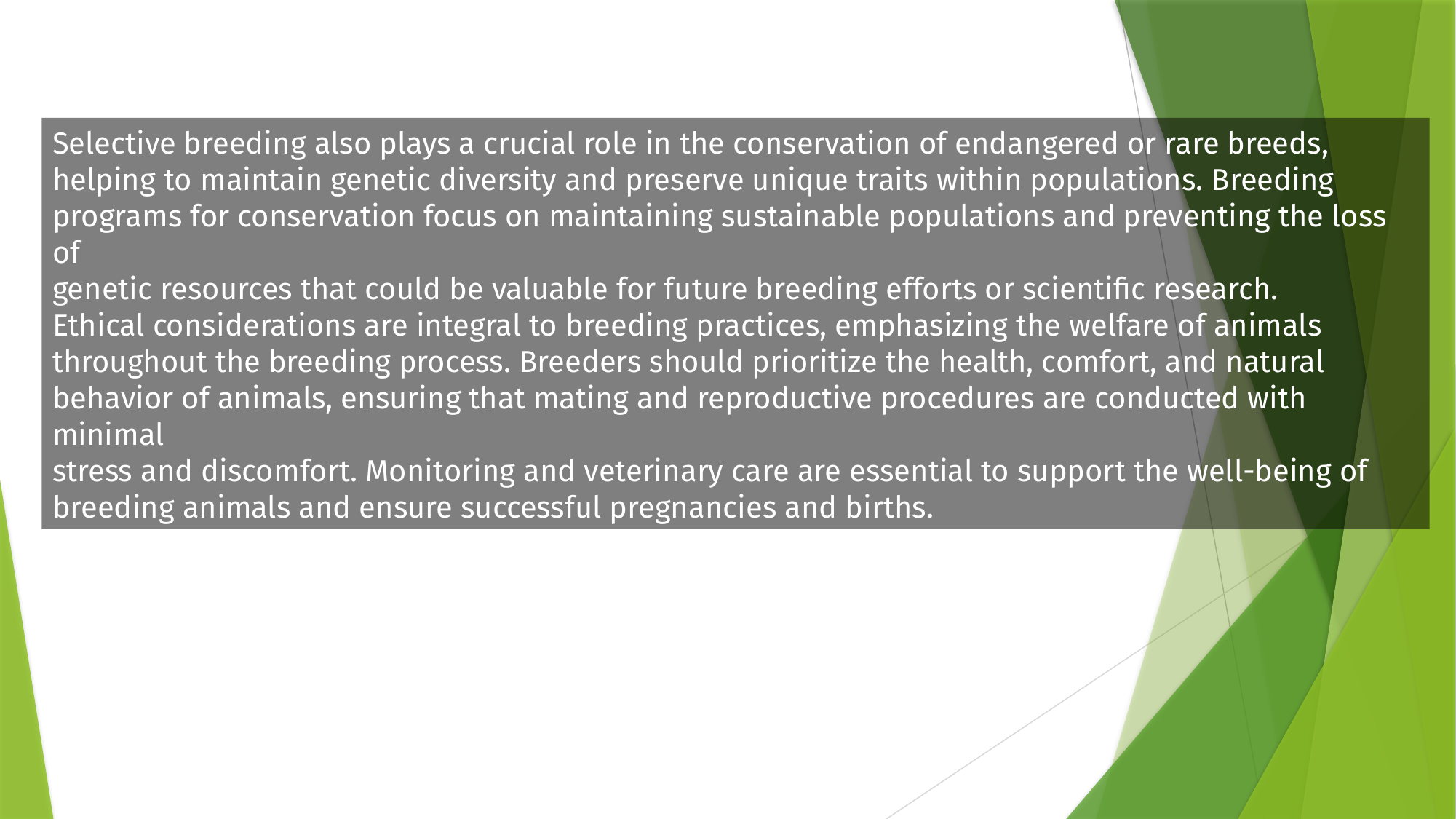

Selective breeding also plays a crucial role in the conservation of endangered or rare breeds,
helping to maintain genetic diversity and preserve unique traits within populations. Breeding
programs for conservation focus on maintaining sustainable populations and preventing the loss of
genetic resources that could be valuable for future breeding efforts or scientific research.
Ethical considerations are integral to breeding practices, emphasizing the welfare of animals
throughout the breeding process. Breeders should prioritize the health, comfort, and natural
behavior of animals, ensuring that mating and reproductive procedures are conducted with minimal
stress and discomfort. Monitoring and veterinary care are essential to support the well-being of
breeding animals and ensure successful pregnancies and births.